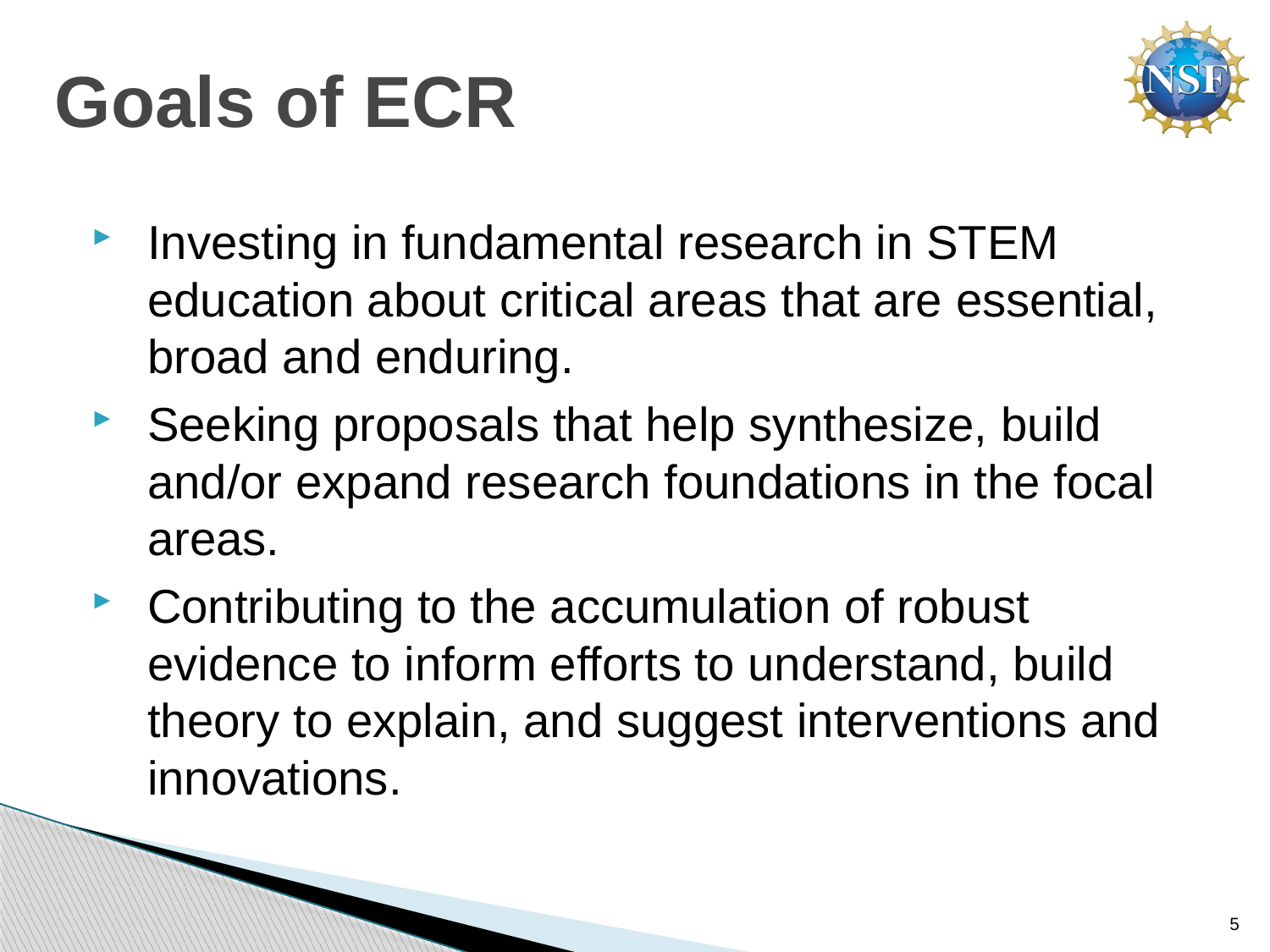

# Goals of ECR
Investing in fundamental research in STEM education about critical areas that are essential, broad and enduring.
Seeking proposals that help synthesize, build and/or expand research foundations in the focal areas.
Contributing to the accumulation of robust evidence to inform efforts to understand, build theory to explain, and suggest interventions and innovations.
5